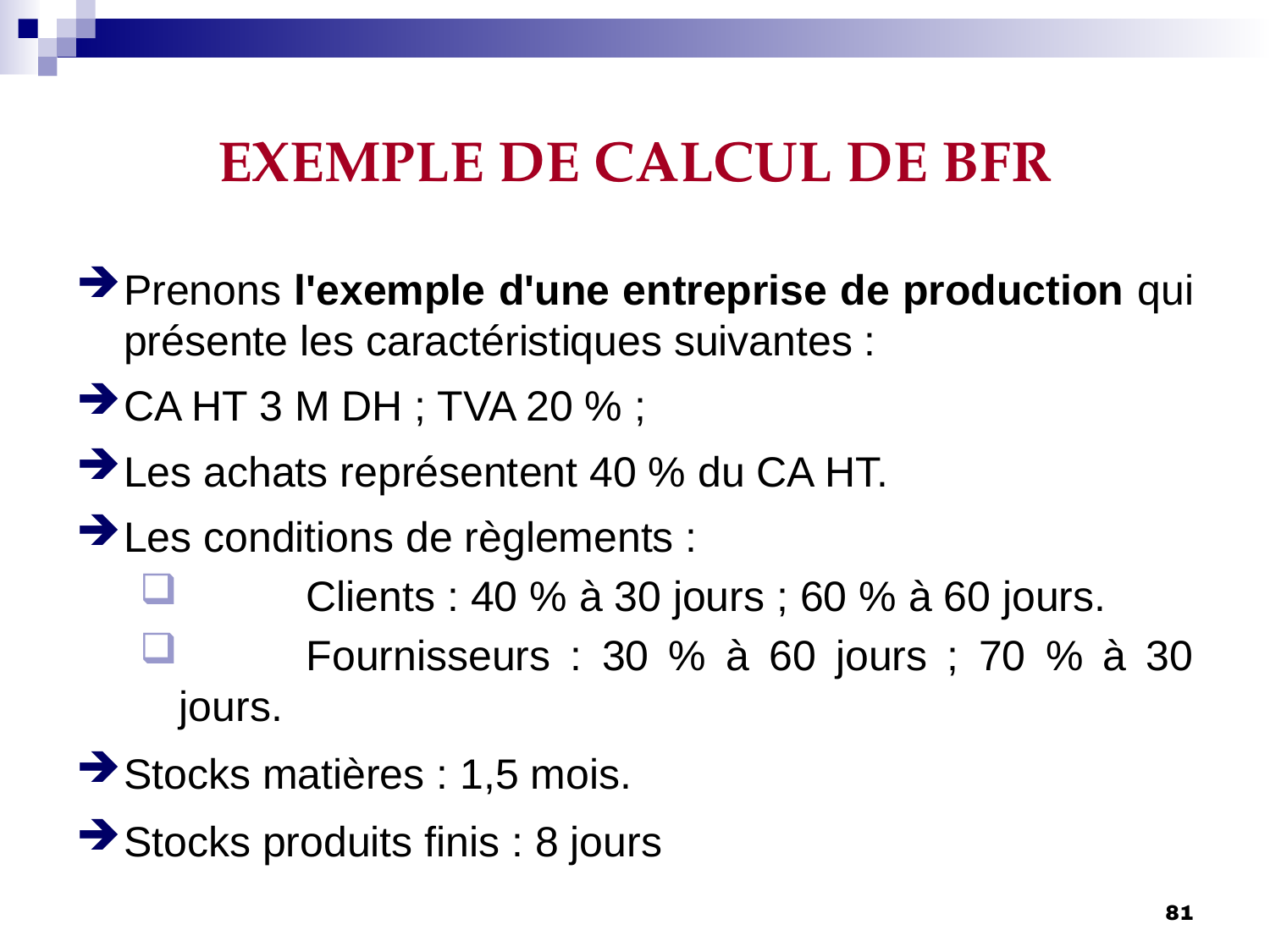

# EXEMPLE DE CALCUL DE BFR
Prenons l'exemple d'une entreprise de production qui présente les caractéristiques suivantes :
CA HT 3 M DH ; TVA 20 % ;
Les achats représentent 40 % du CA HT.
Les conditions de règlements :
	Clients : 40 % à 30 jours ; 60 % à 60 jours.
	Fournisseurs : 30 % à 60 jours ; 70 % à 30 jours.
Stocks matières : 1,5 mois.
Stocks produits finis : 8 jours
81